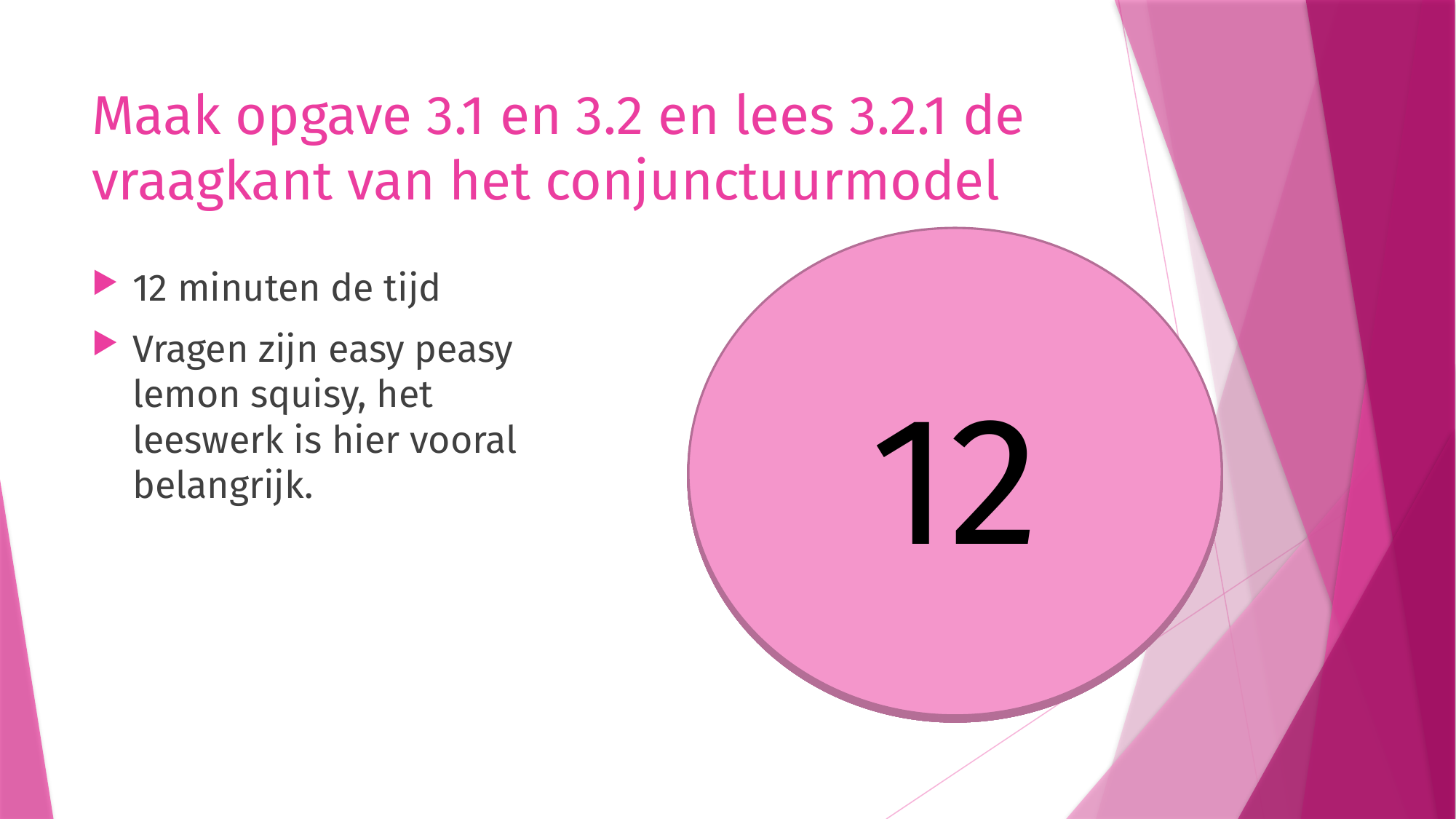

# Maak opgave 3.1 en 3.2 en lees 3.2.1 de vraagkant van het conjunctuurmodel
12
11
10
9
8
5
6
7
4
3
1
2
12 minuten de tijd
Vragen zijn easy peasy lemon squisy, het leeswerk is hier vooral belangrijk.